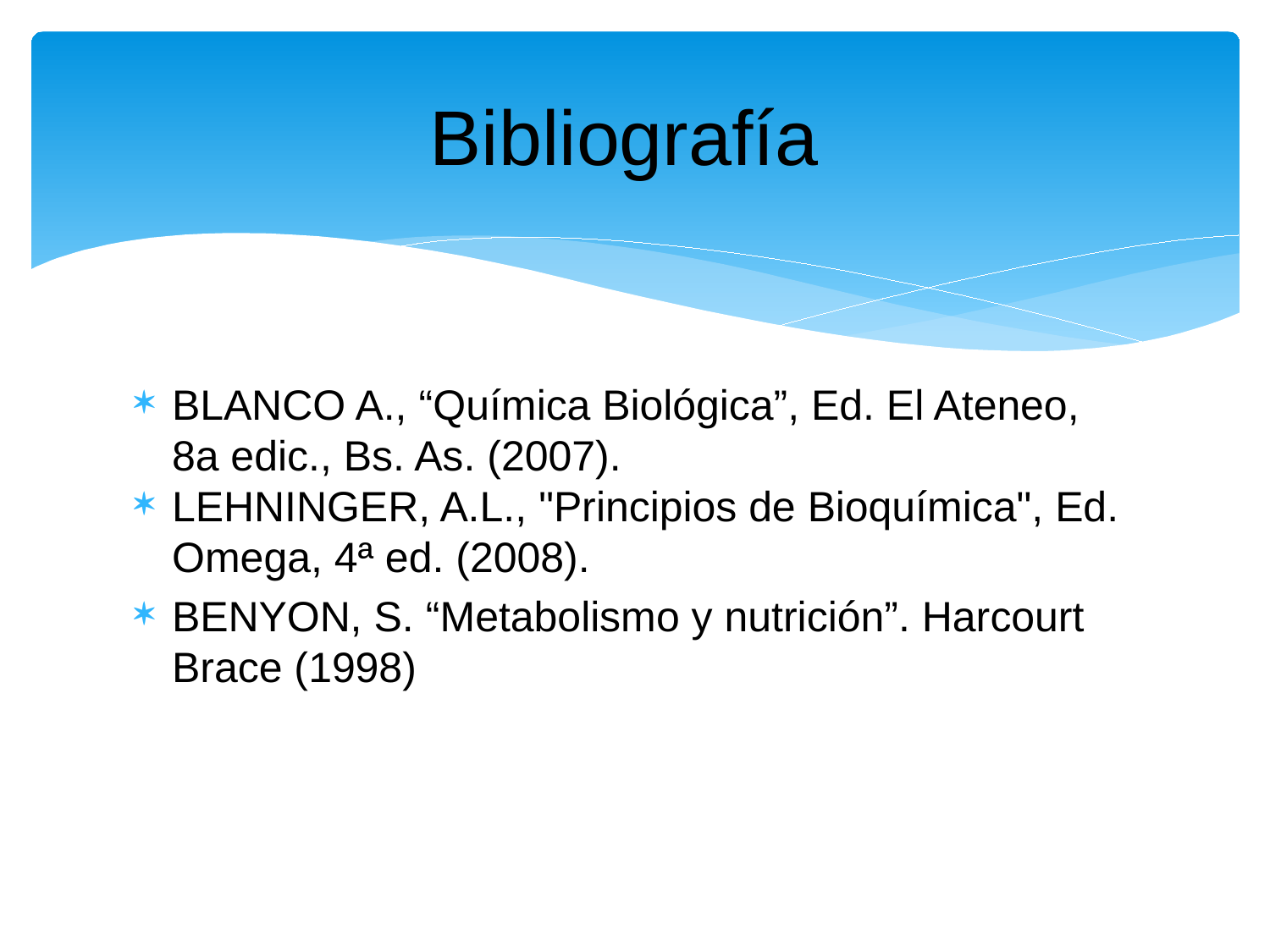

# Bibliografía
BLANCO A., “Química Biológica”, Ed. El Ateneo, 8a edic., Bs. As. (2007).
LEHNINGER, A.L., "Principios de Bioquímica", Ed. Omega, 4ª ed. (2008).
BENYON, S. “Metabolismo y nutrición”. Harcourt Brace (1998)